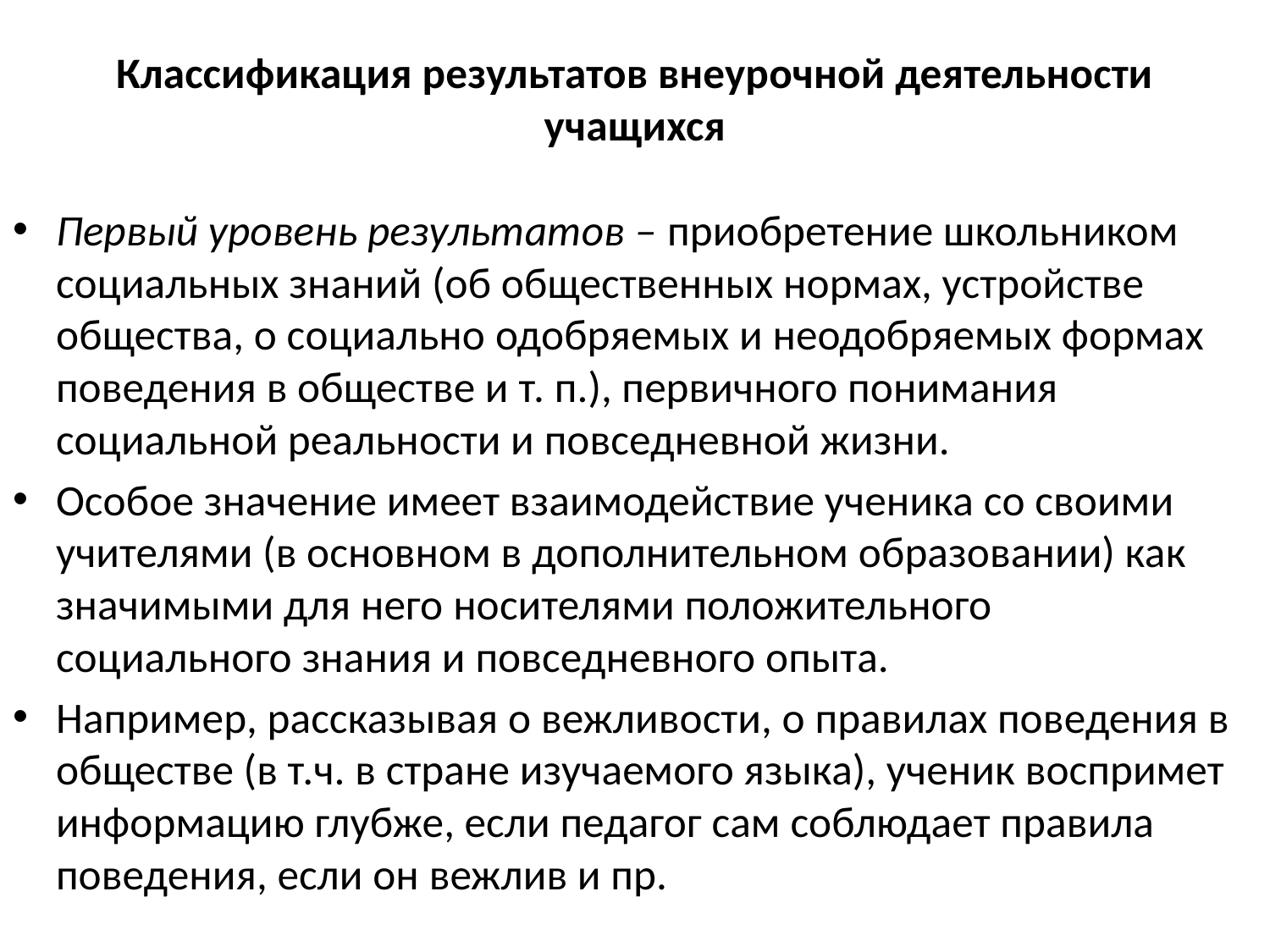

# Классификация результатов внеурочной деятельности учащихся
Первый уровень результатов – приобретение школьником социальных знаний (об общественных нормах, устройстве общества, о социально одобряемых и неодобряемых формах поведения в обществе и т. п.), первичного понимания социальной реальности и повседневной жизни.
Особое значение имеет взаимодействие ученика со своими учителями (в основном в дополнительном образовании) как значимыми для него носителями положительного социального знания и повседневного опыта.
Например, рассказывая о вежливости, о правилах поведения в обществе (в т.ч. в стране изучаемого языка), ученик воспримет информацию глубже, если педагог сам соблюдает правила поведения, если он вежлив и пр.